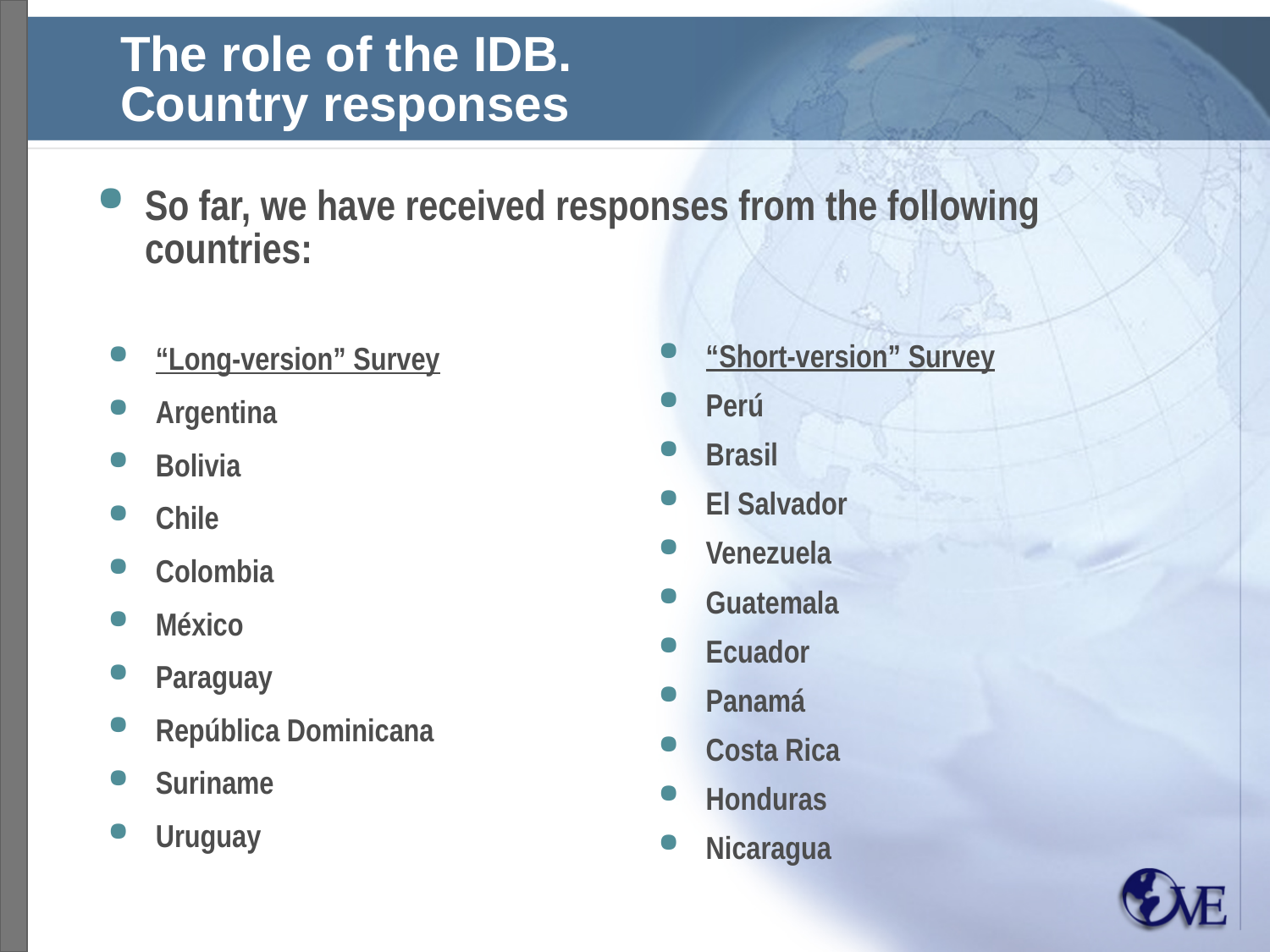

# The role of the IDB. Country responses
So far, we have received responses from the following countries:
“Long-version” Survey
Argentina
Bolivia
Chile
Colombia
México
Paraguay
República Dominicana
Suriname
Uruguay

“Short-version” Survey
Perú
Brasil
El Salvador
Venezuela
Guatemala
Ecuador
Panamá
Costa Rica
Honduras
Nicaragua